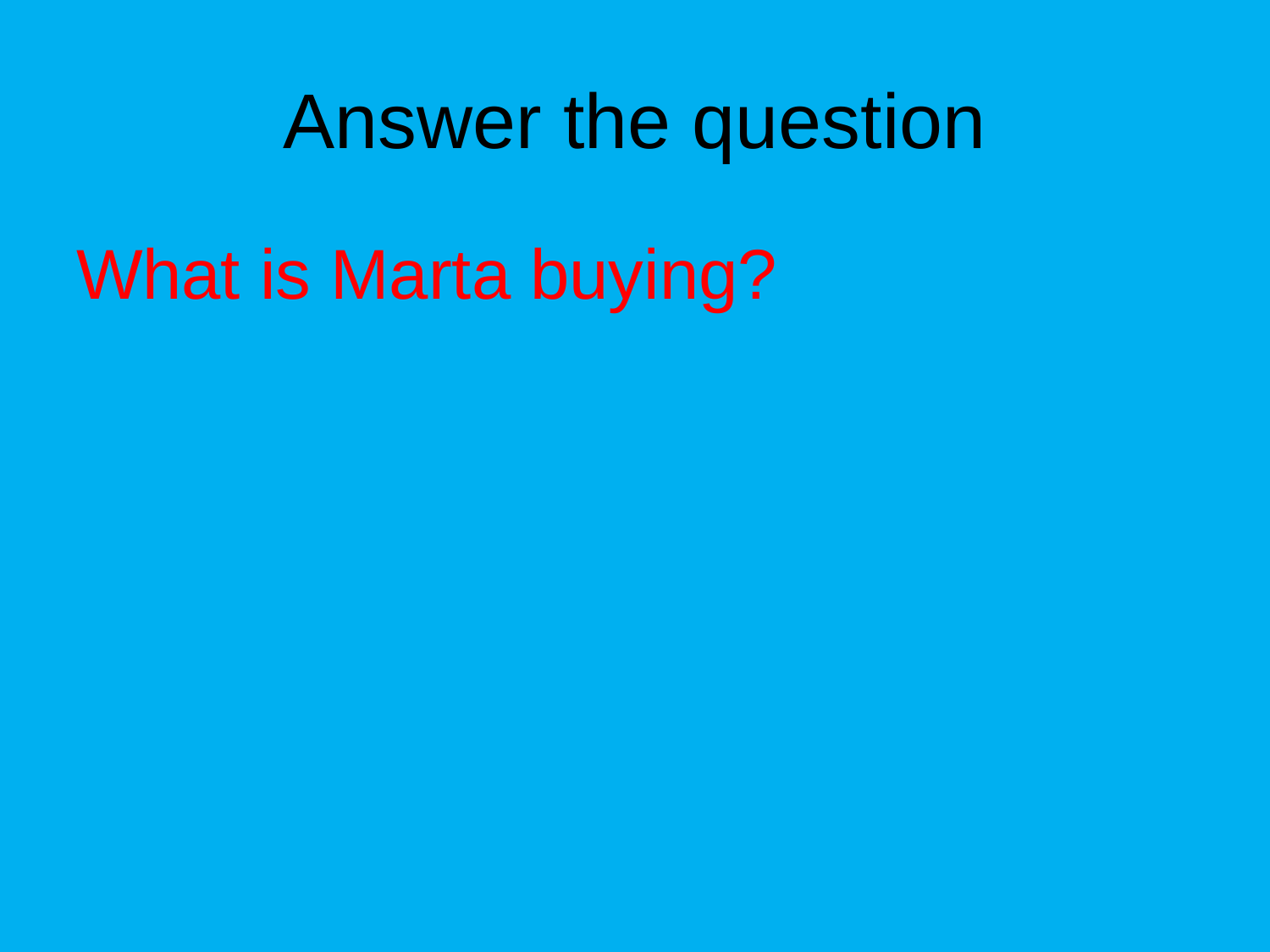

# Answer the question
What is Marta buying?